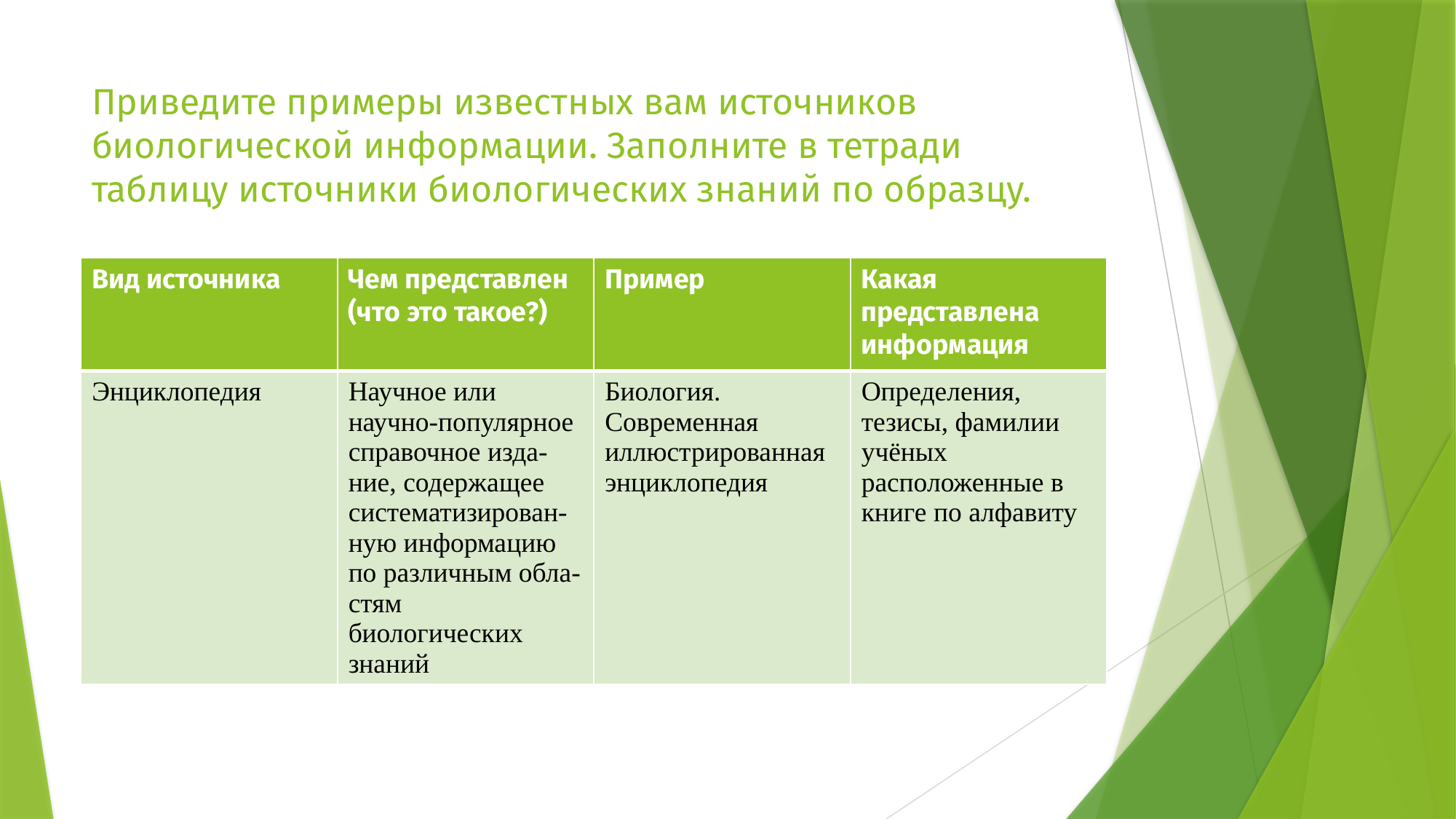

# Приведите примеры известных вам источников биологической информации. Заполните в тетради таблицу источники биологических знаний по образцу.
| Вид источника | Чем представлен (что это такое?) | Пример | Какая представлена информация |
| --- | --- | --- | --- |
| Энциклопедия | Научное или научно-популярное справочное изда-ние, содержащее систематизирован-ную информацию по различным обла- стям биологических знаний | Биология. Современная иллюстрированная энциклопедия | Определения, тезисы, фамилии учёных расположенные в книге по алфавиту |